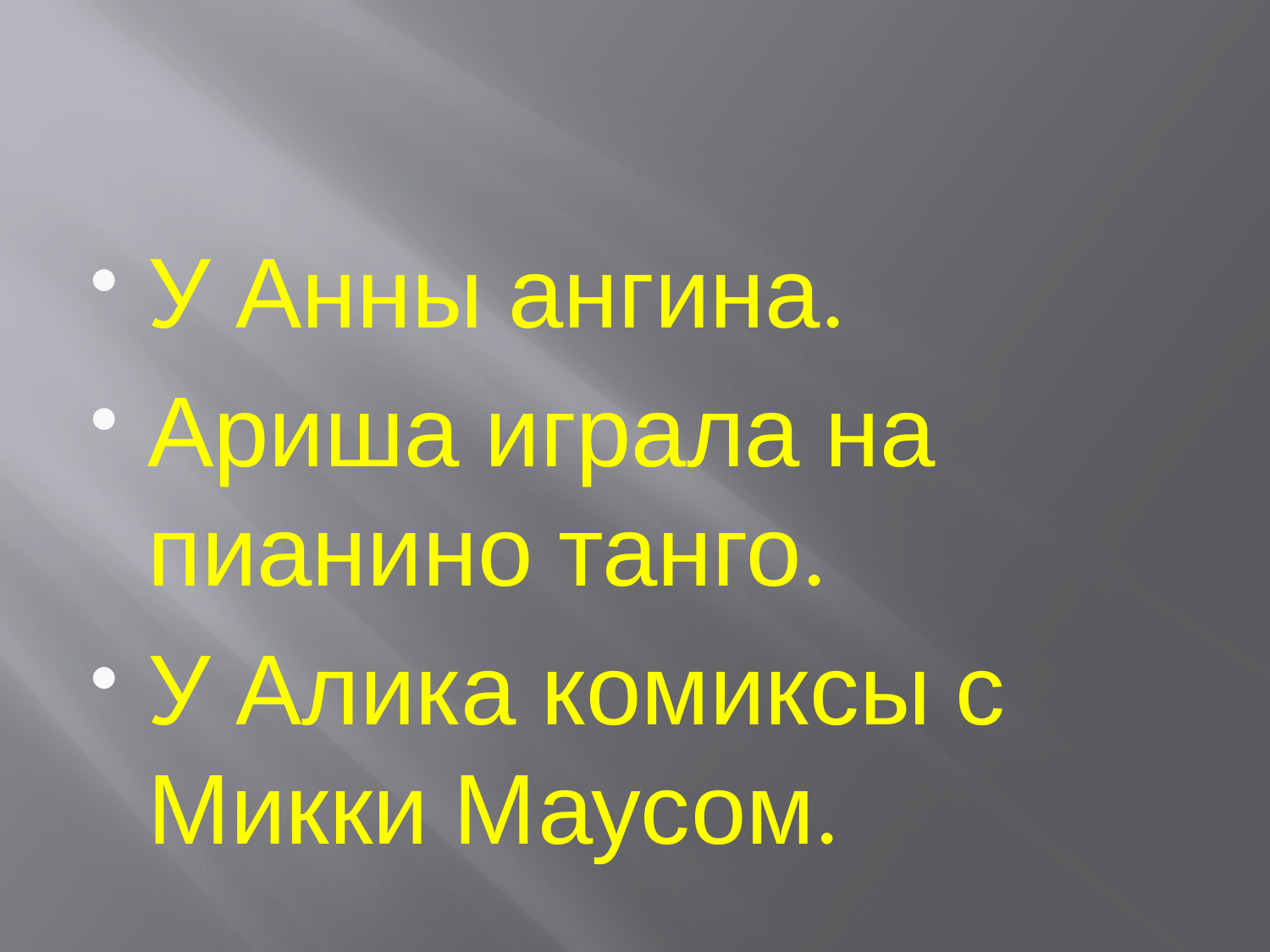

#
У Анны ангина.
Ариша играла на пианино танго.
У Алика комиксы с Микки Маусом.